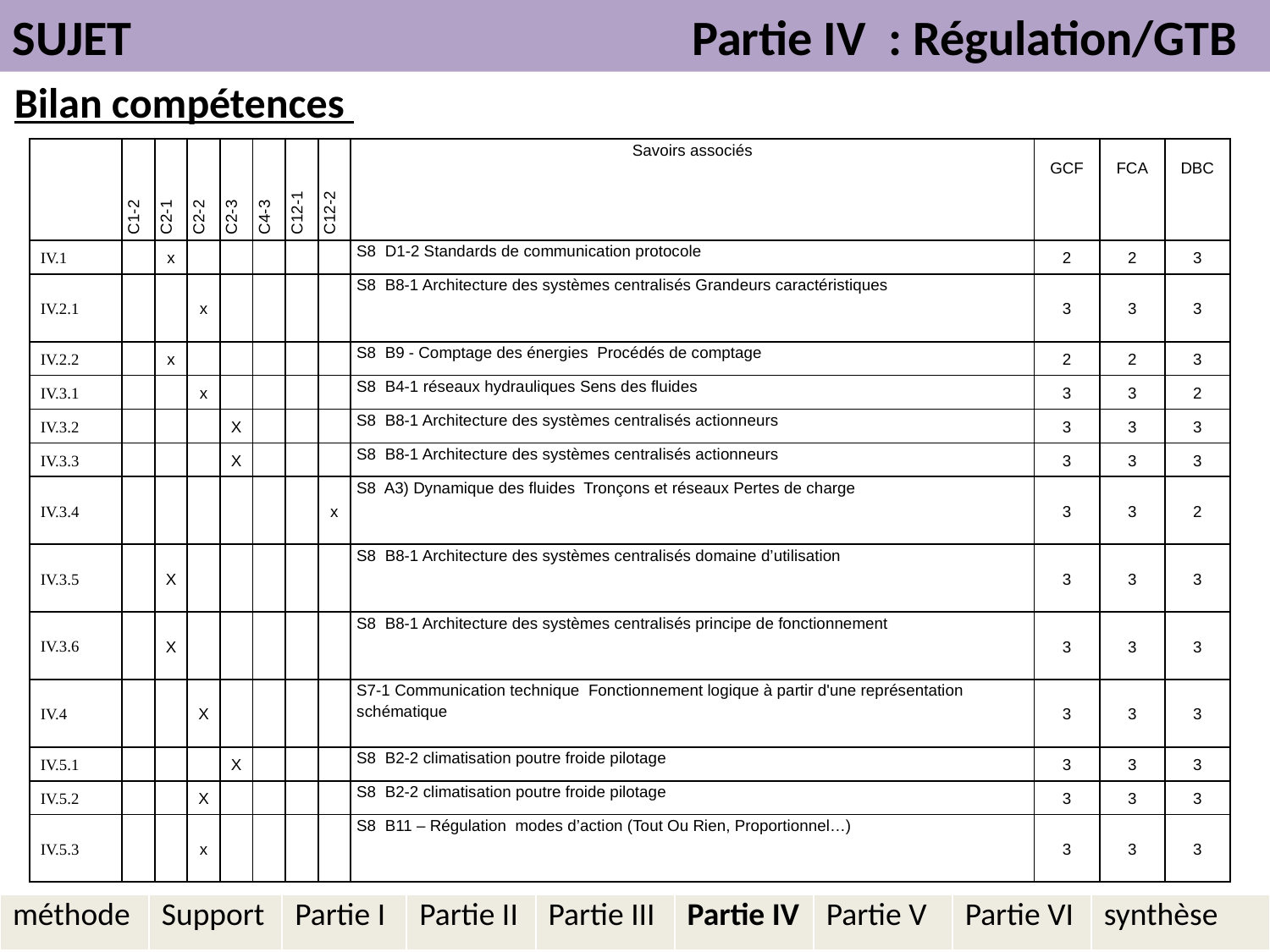

SUJET                                                  Partie IV  : Régulation/GTB
Bilan compétences
|  | C1-2 | C2-1 | C2-2 | C2-3 | C4-3 | C12-1 | C12-2 | Savoirs associés | GCF | FCA | DBC |
| --- | --- | --- | --- | --- | --- | --- | --- | --- | --- | --- | --- |
| IV.1 |  | x |  |  |  |  |  | S8 D1-2 Standards de communication protocole | 2 | 2 | 3 |
| IV.2.1 |  |  | x |  |  |  |  | S8 B8-1 Architecture des systèmes centralisés Grandeurs caractéristiques | 3 | 3 | 3 |
| IV.2.2 |  | x |  |  |  |  |  | S8 B9 - Comptage des énergies Procédés de comptage | 2 | 2 | 3 |
| IV.3.1 |  |  | x |  |  |  |  | S8 B4-1 réseaux hydrauliques Sens des fluides | 3 | 3 | 2 |
| IV.3.2 |  |  |  | X |  |  |  | S8 B8-1 Architecture des systèmes centralisés actionneurs | 3 | 3 | 3 |
| IV.3.3 |  |  |  | X |  |  |  | S8 B8-1 Architecture des systèmes centralisés actionneurs | 3 | 3 | 3 |
| IV.3.4 |  |  |  |  |  |  | x | S8 A3) Dynamique des fluides Tronçons et réseaux Pertes de charge | 3 | 3 | 2 |
| IV.3.5 |  | X |  |  |  |  |  | S8 B8-1 Architecture des systèmes centralisés domaine d’utilisation | 3 | 3 | 3 |
| IV.3.6 |  | X |  |  |  |  |  | S8 B8-1 Architecture des systèmes centralisés principe de fonctionnement | 3 | 3 | 3 |
| IV.4 |  |  | X |  |  |  |  | S7-1 Communication technique Fonctionnement logique à partir d'une représentation schématique | 3 | 3 | 3 |
| IV.5.1 |  |  |  | X |  |  |  | S8 B2-2 climatisation poutre froide pilotage | 3 | 3 | 3 |
| IV.5.2 |  |  | X |  |  |  |  | S8 B2-2 climatisation poutre froide pilotage | 3 | 3 | 3 |
| IV.5.3 |  |  | x |  |  |  |  | S8 B11 – Régulation modes d’action (Tout Ou Rien, Proportionnel…) | 3 | 3 | 3 |

| méthode | Support | Partie I | Partie II | Partie III | Partie IV | Partie V | Partie VI | synthèse |
| --- | --- | --- | --- | --- | --- | --- | --- | --- |